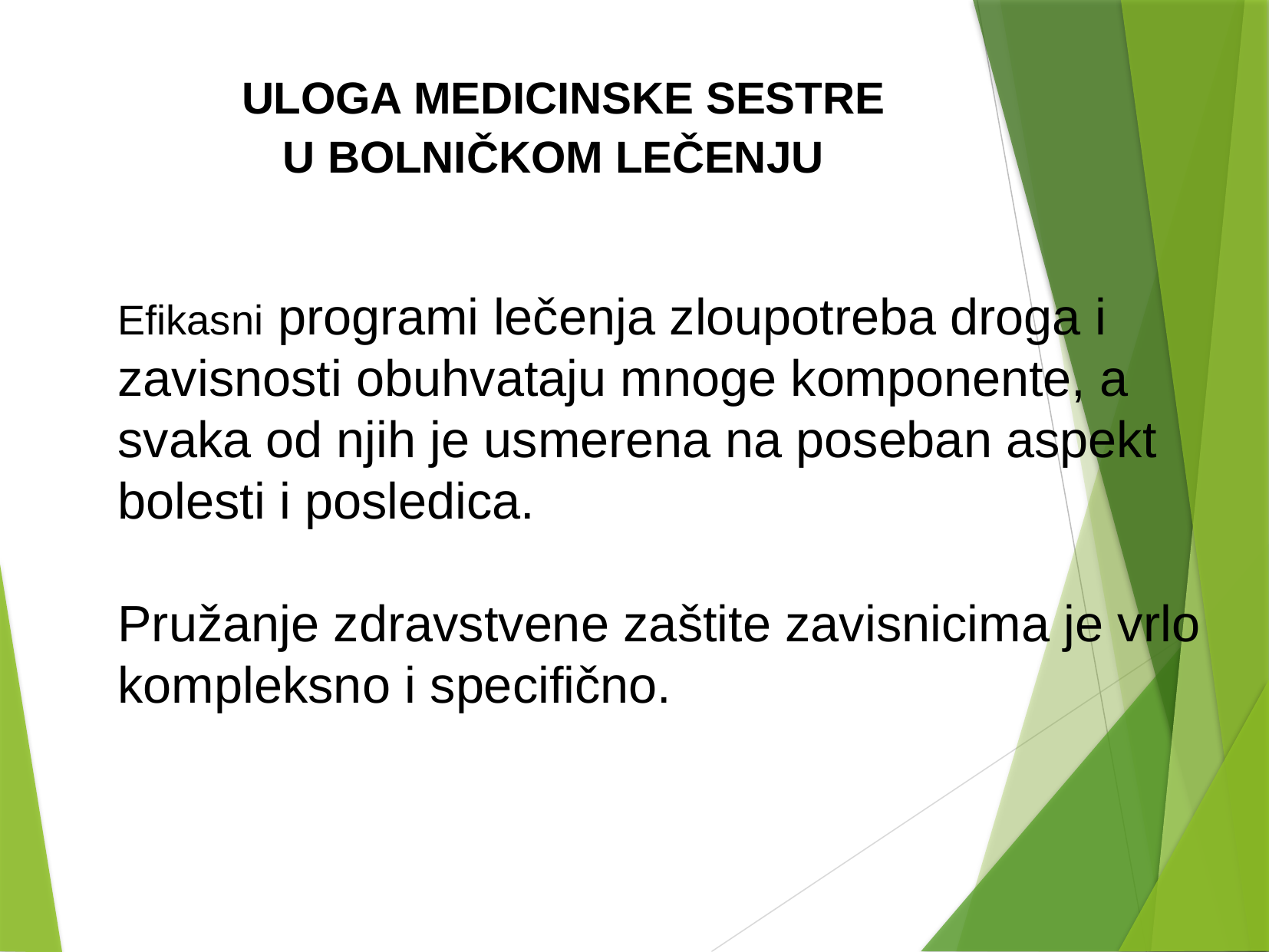

ULOGA MEDICINSKE SESTRE U BOLNIČKOM LEČENJU

Efikasni programi lečenja zloupotreba droga i zavisnosti obuhvataju mnoge komponente, a svaka od njih je usmerena na poseban aspekt bolesti i posledica.

Pružanje zdravstvene zaštite zavisnicima je vrlo kompleksno i specifično.